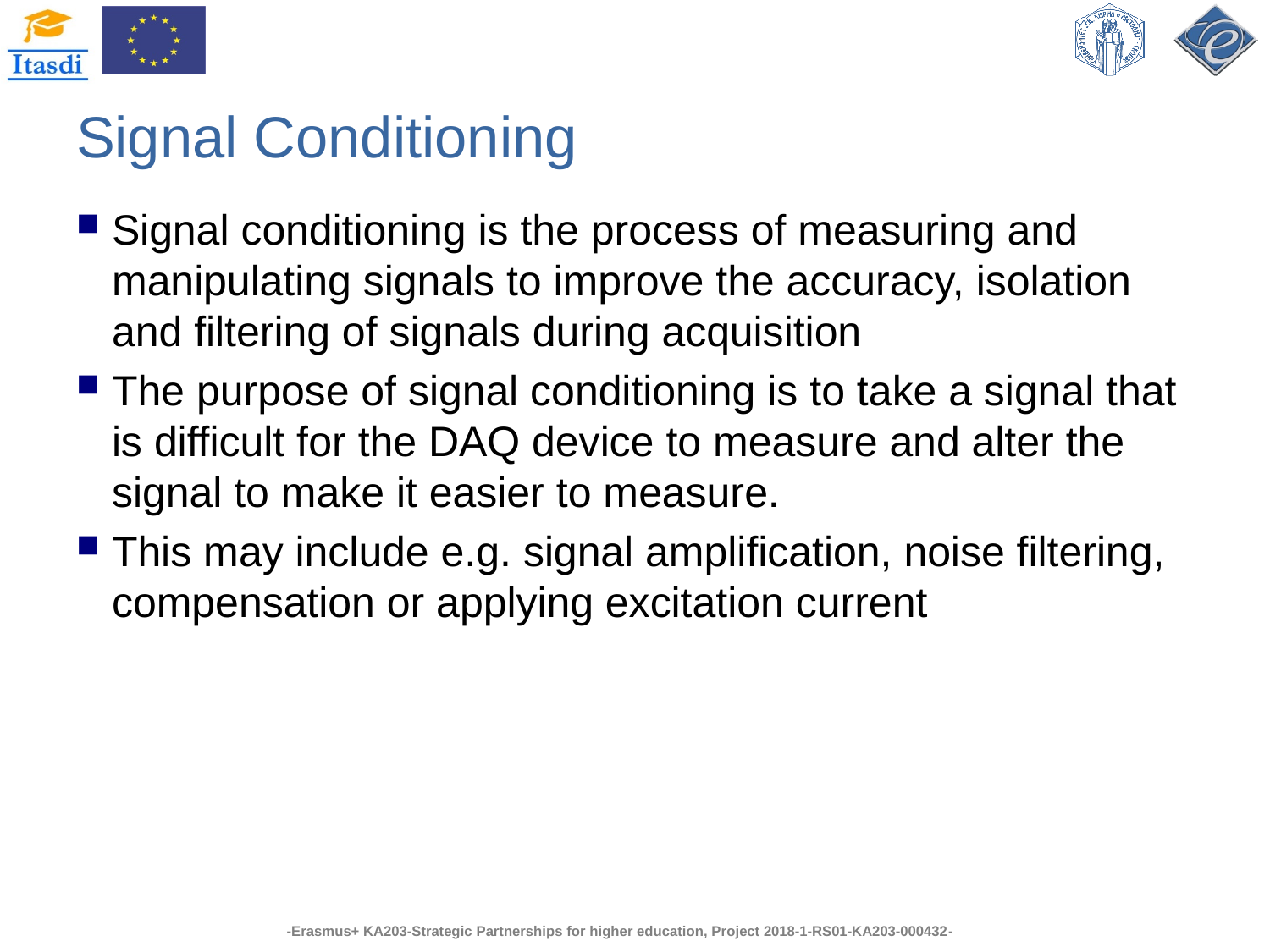

# Signal Conditioning
Signal conditioning is the process of measuring and manipulating signals to improve the accuracy, isolation and filtering of signals during acquisition
The purpose of signal conditioning is to take a signal that is difficult for the DAQ device to measure and alter the signal to make it easier to measure.
This may include e.g. signal amplification, noise filtering, compensation or applying excitation current